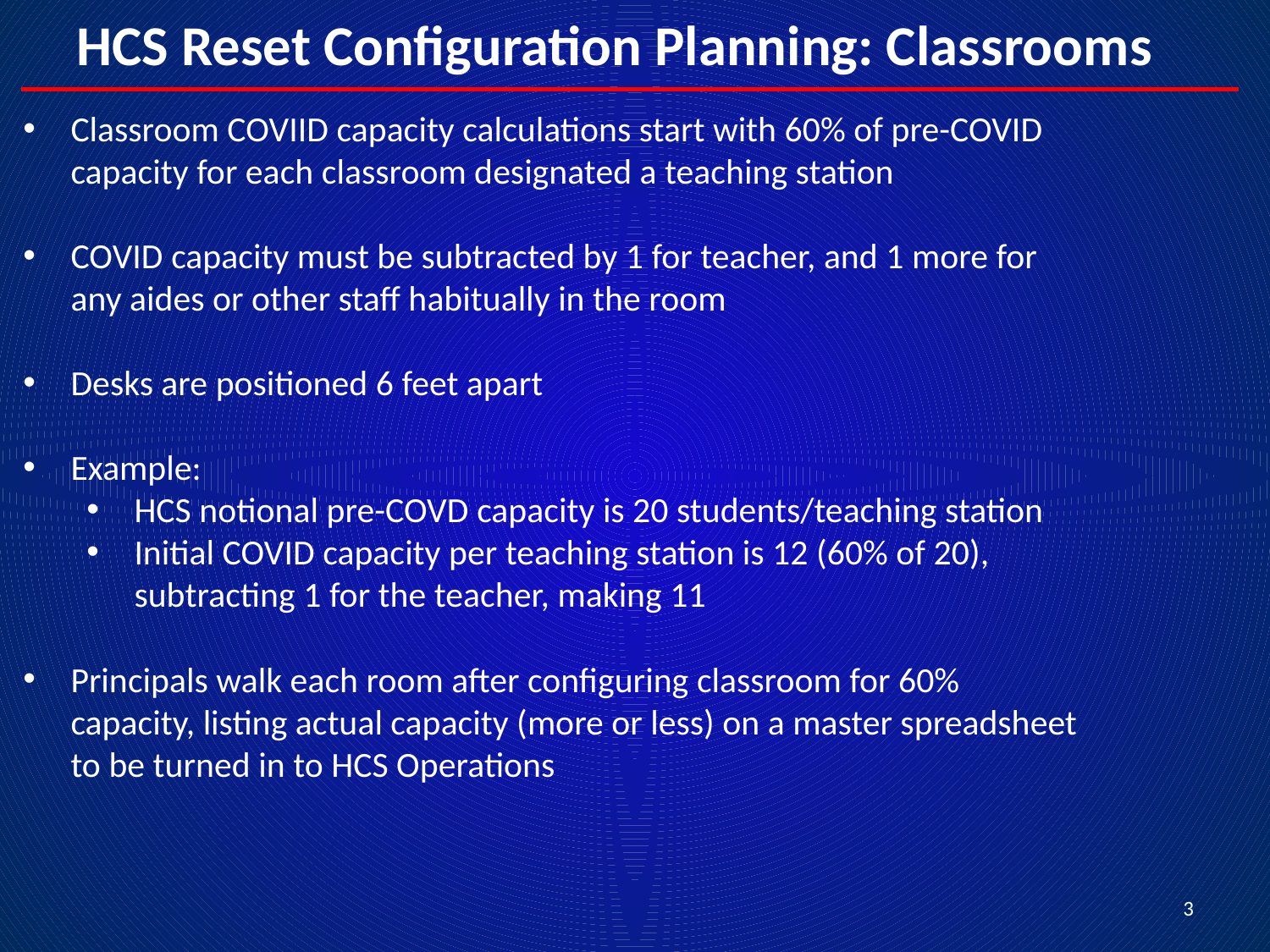

HCS Reset Configuration Planning: Classrooms
#
Classroom COVIID capacity calculations start with 60% of pre-COVID capacity for each classroom designated a teaching station

COVID capacity must be subtracted by 1 for teacher, and 1 more for any aides or other staff habitually in the room

Desks are positioned 6 feet apart

Example:
HCS notional pre-COVD capacity is 20 students/teaching station
Initial COVID capacity per teaching station is 12 (60% of 20), subtracting 1 for the teacher, making 11

Principals walk each room after configuring classroom for 60% capacity, listing actual capacity (more or less) on a master spreadsheet to be turned in to HCS Operations

3